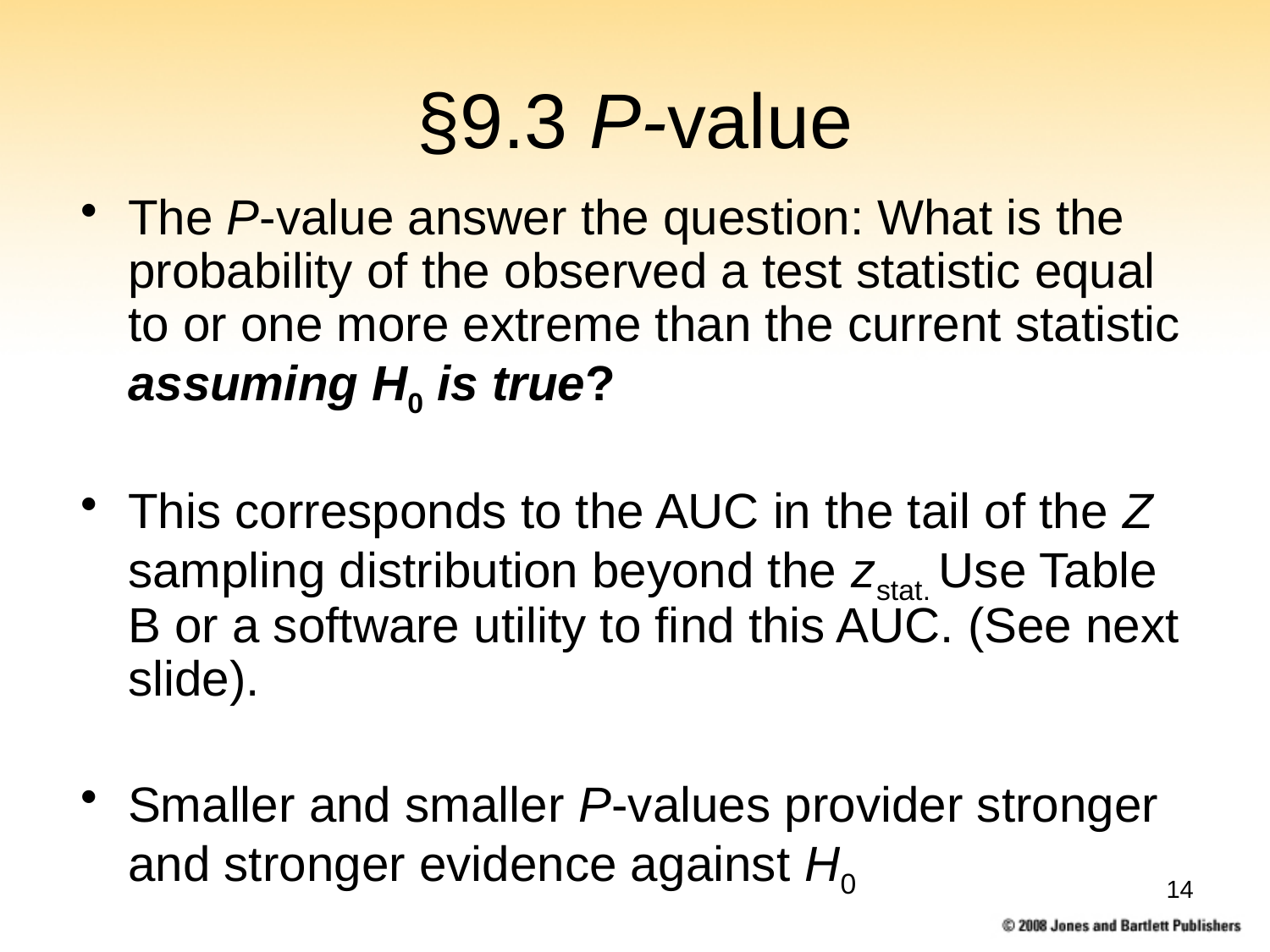

# §9.3 P-value
The P-value answer the question: What is the probability of the observed a test statistic equal to or one more extreme than the current statistic assuming H0 is true?

This corresponds to the AUC in the tail of the Z sampling distribution beyond the zstat. Use Table B or a software utility to find this AUC. (See next slide).

Smaller and smaller P-values provider stronger and stronger evidence against H0
14